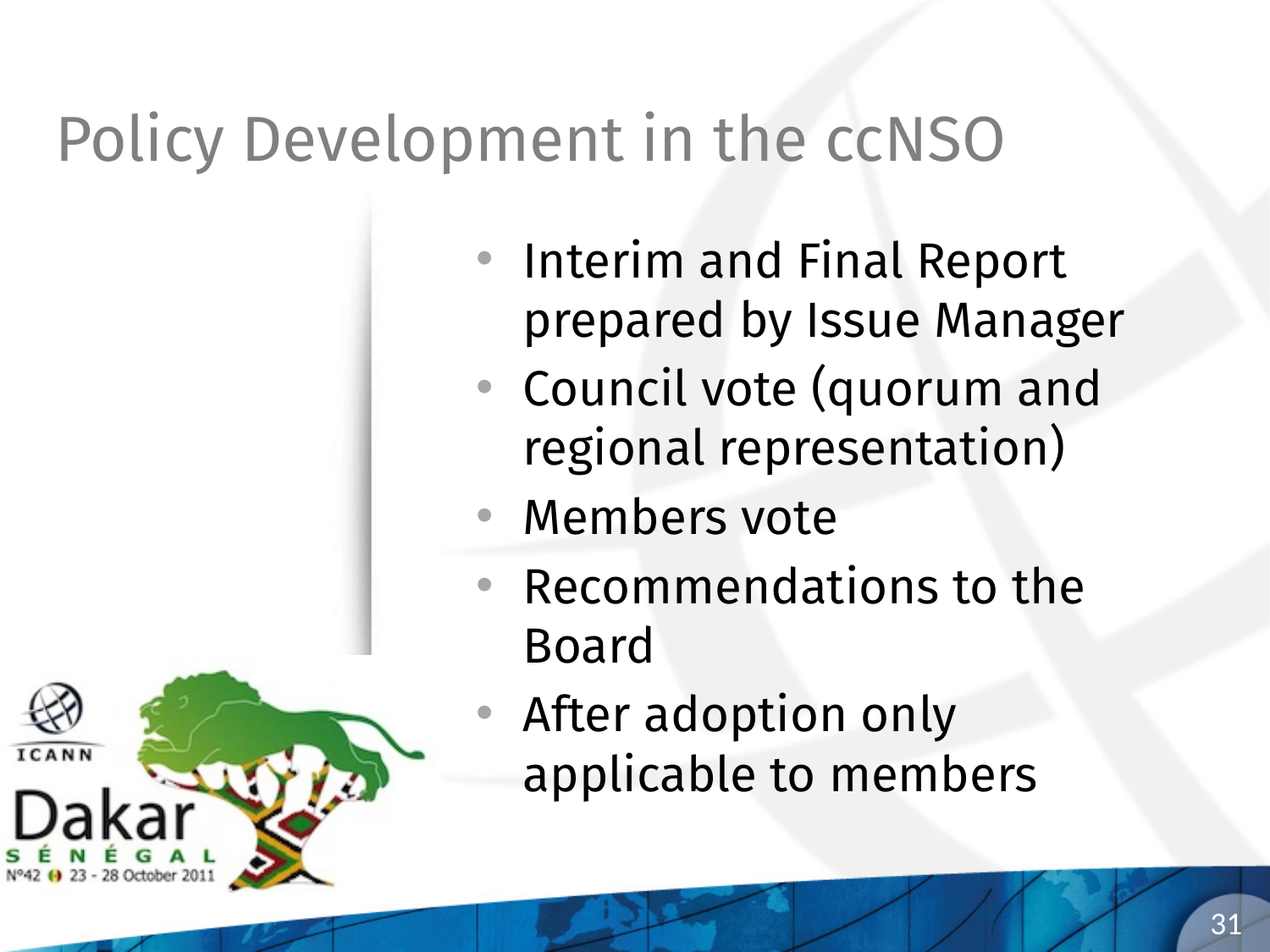

# Policy Development in the ccNSO
Interim and Final Report prepared by Issue Manager
Council vote (quorum and regional representation)
Members vote
Recommendations to the Board
After adoption only applicable to members

31